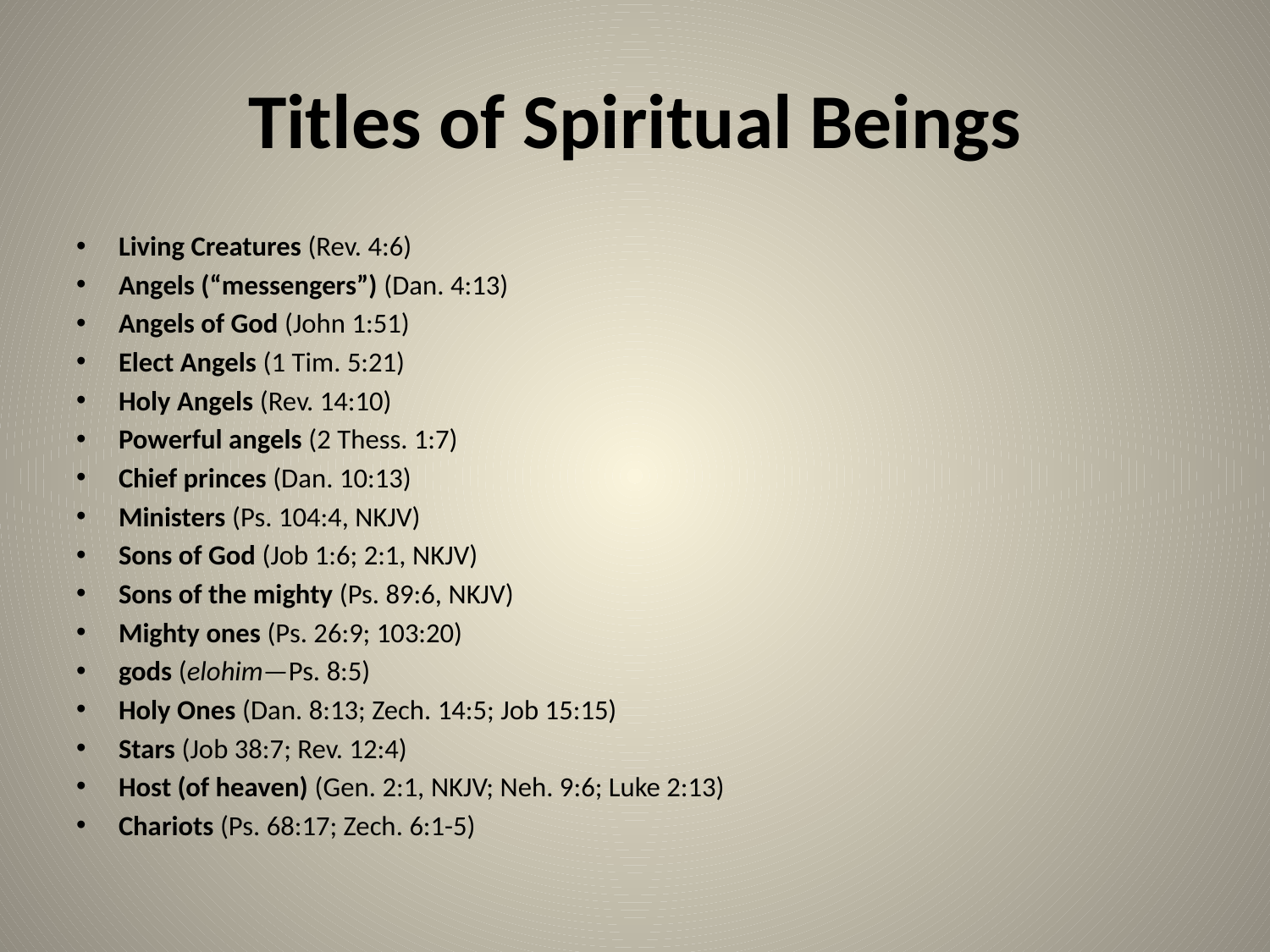

# Titles of Spiritual Beings
Living Creatures (Rev. 4:6)
Angels (“messengers”) (Dan. 4:13)
Angels of God (John 1:51)
Elect Angels (1 Tim. 5:21)
Holy Angels (Rev. 14:10)
Powerful angels (2 Thess. 1:7)
Chief princes (Dan. 10:13)
Ministers (Ps. 104:4, NKJV)
Sons of God (Job 1:6; 2:1, NKJV)
Sons of the mighty (Ps. 89:6, NKJV)
Mighty ones (Ps. 26:9; 103:20)
gods (elohim—Ps. 8:5)
Holy Ones (Dan. 8:13; Zech. 14:5; Job 15:15)
Stars (Job 38:7; Rev. 12:4)
Host (of heaven) (Gen. 2:1, NKJV; Neh. 9:6; Luke 2:13)
Chariots (Ps. 68:17; Zech. 6:1-5)